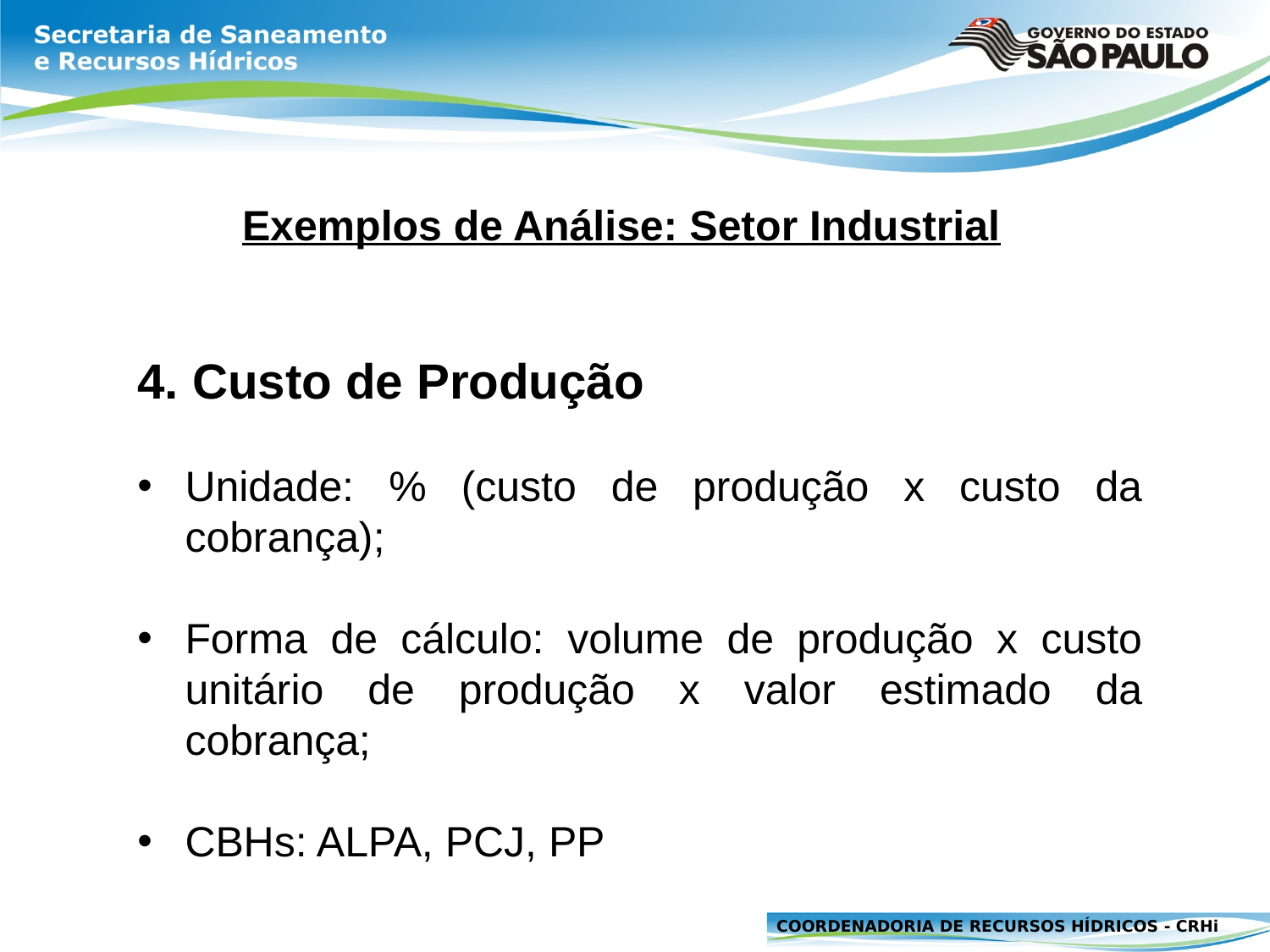

Exemplos de Análise: Setor Industrial
4. Custo de Produção

Unidade: % (custo de produção x custo da cobrança);

Forma de cálculo: volume de produção x custo unitário de produção x valor estimado da cobrança;

CBHs: ALPA, PCJ, PP